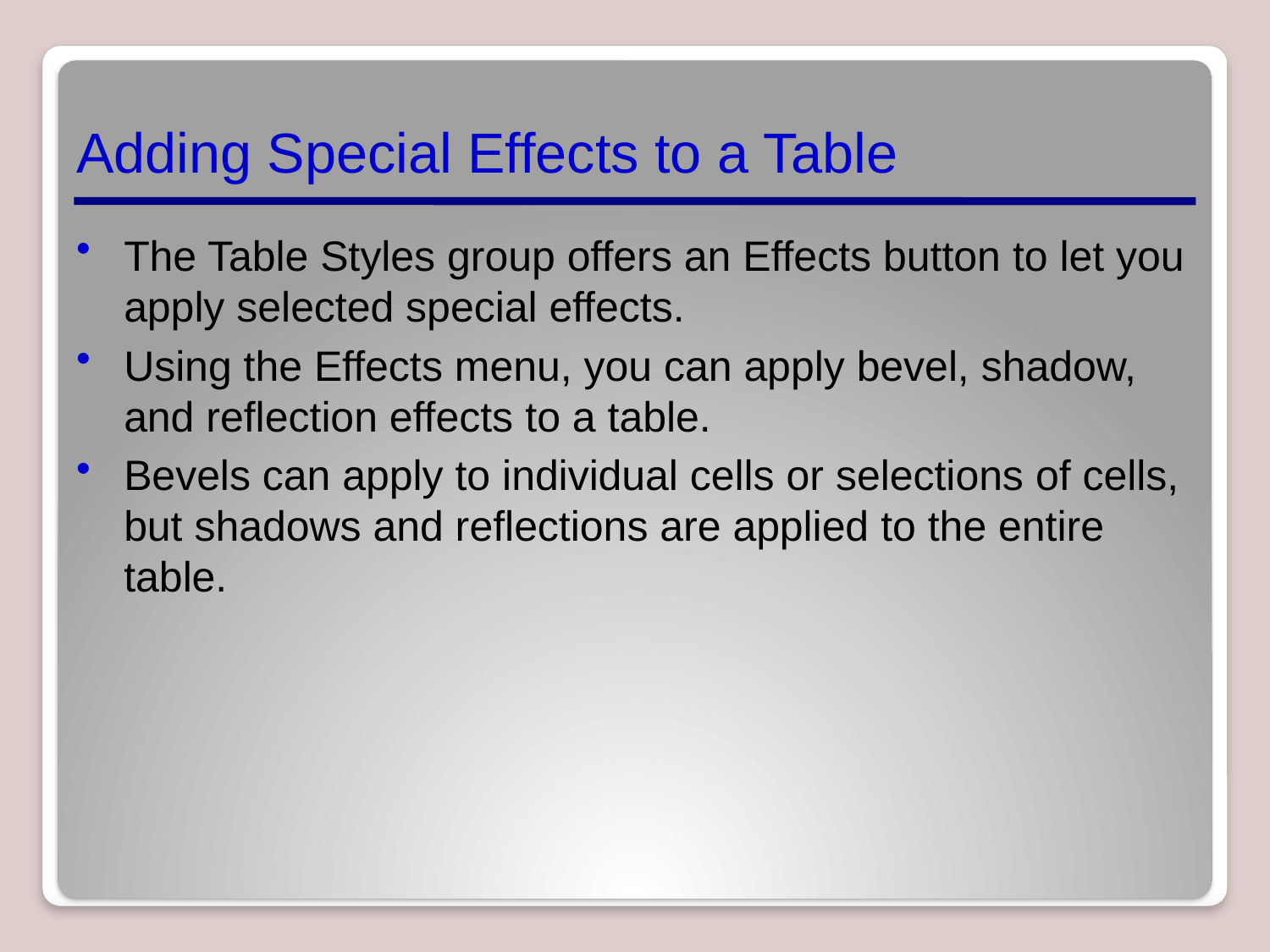

# Adding Special Effects to a Table
The Table Styles group offers an Effects button to let you apply selected special effects.
Using the Effects menu, you can apply bevel, shadow, and reflection effects to a table.
Bevels can apply to individual cells or selections of cells, but shadows and reflections are applied to the entire table.